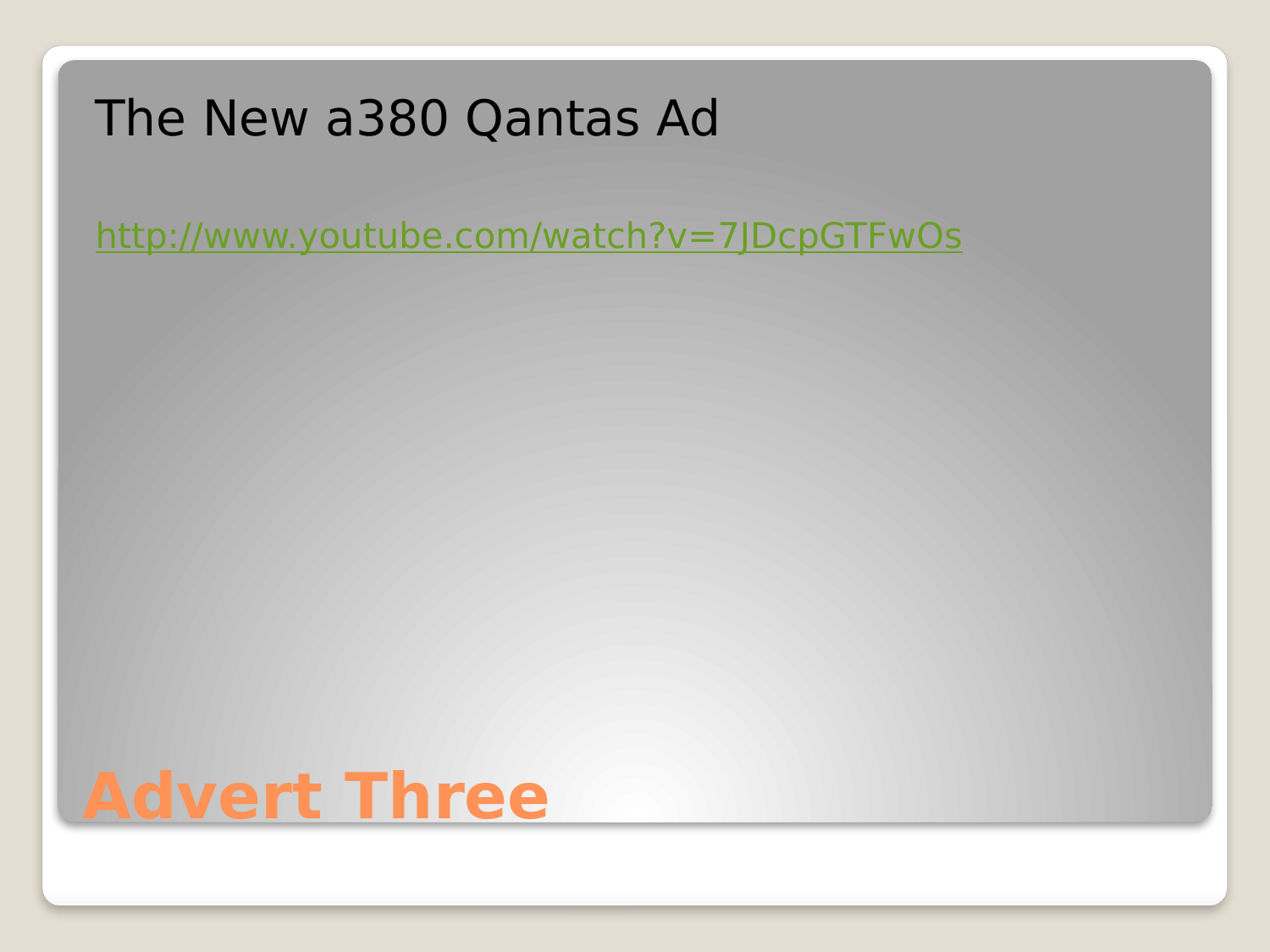

The New a380 Qantas Ad

http://www.youtube.com/watch?v=7JDcpGTFwOs

# Advert Three